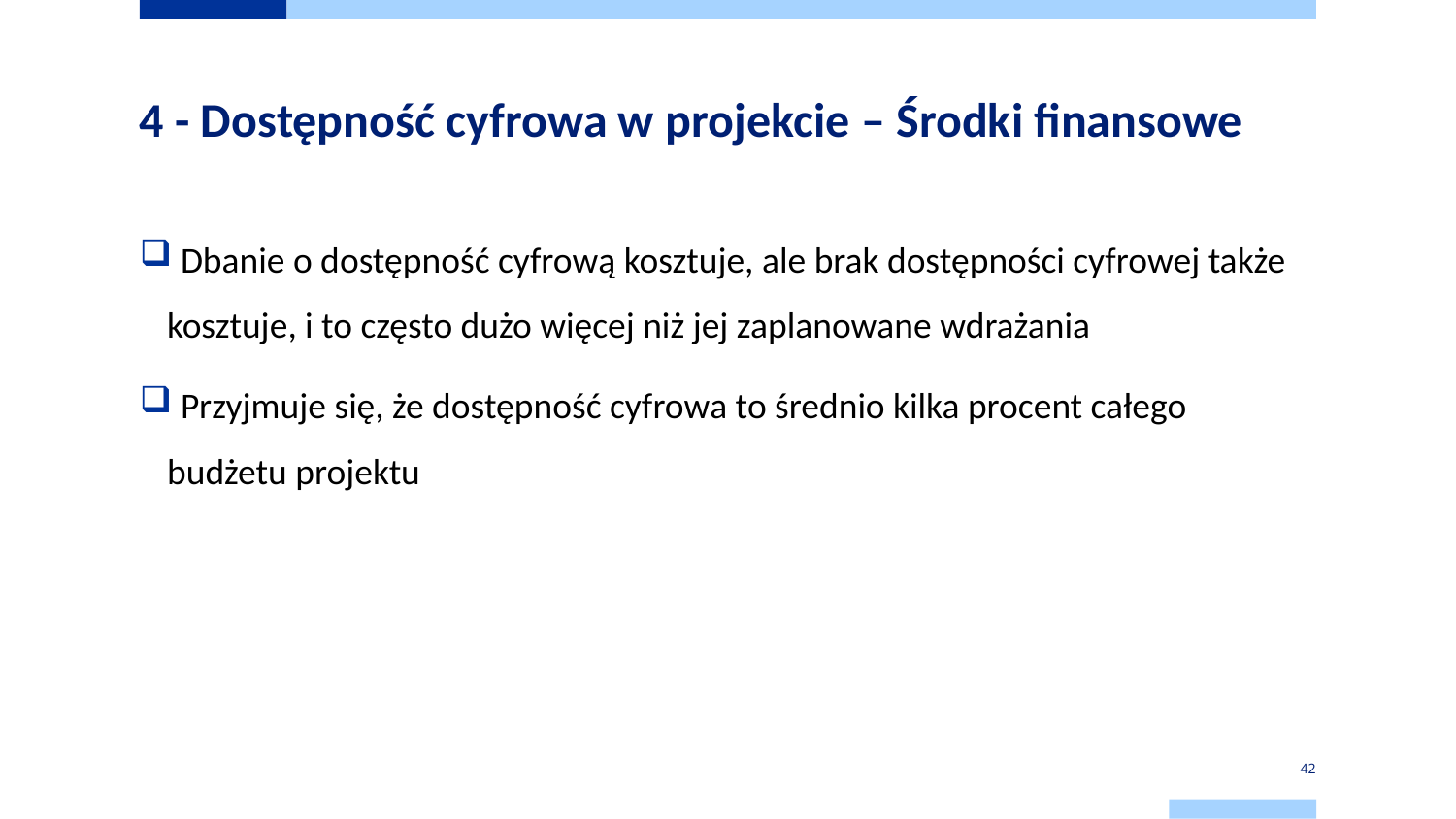

# 4 - Dostępność cyfrowa w projekcie – Środki finansowe
 Dbanie o dostępność cyfrową kosztuje, ale brak dostępności cyfrowej także kosztuje, i to często dużo więcej niż jej zaplanowane wdrażania
 Przyjmuje się, że dostępność cyfrowa to średnio kilka procent całego budżetu projektu

42